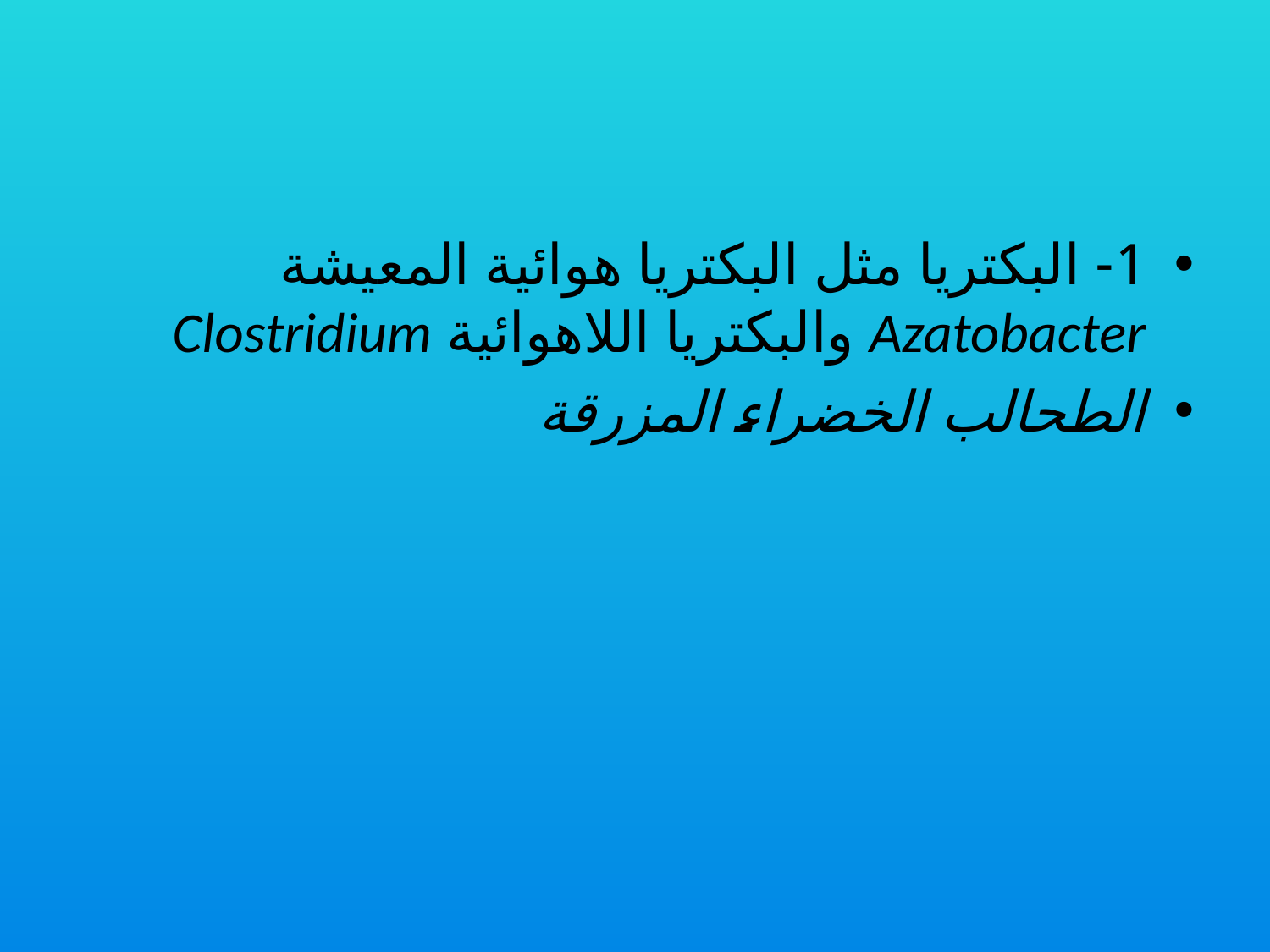

#
1- البكتريا مثل البكتريا هوائية المعيشة Azatobacter والبكتريا اللاهوائية Clostridium
الطحالب الخضراء المزرقة